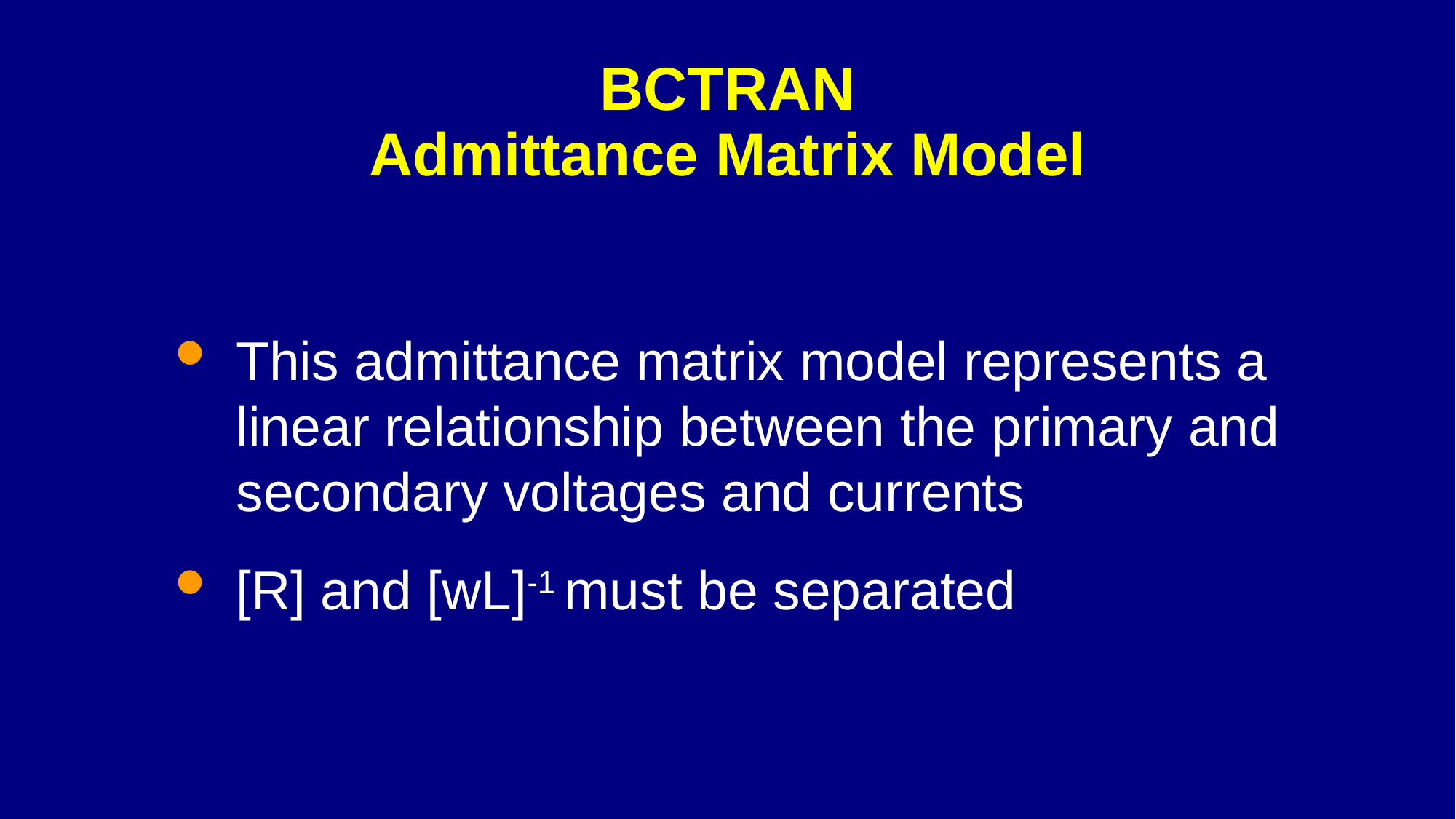

# BCTRAN Admittance Matrix Model
This admittance matrix model represents a linear relationship between the primary and secondary voltages and currents
[R] and [wL]-1 must be separated